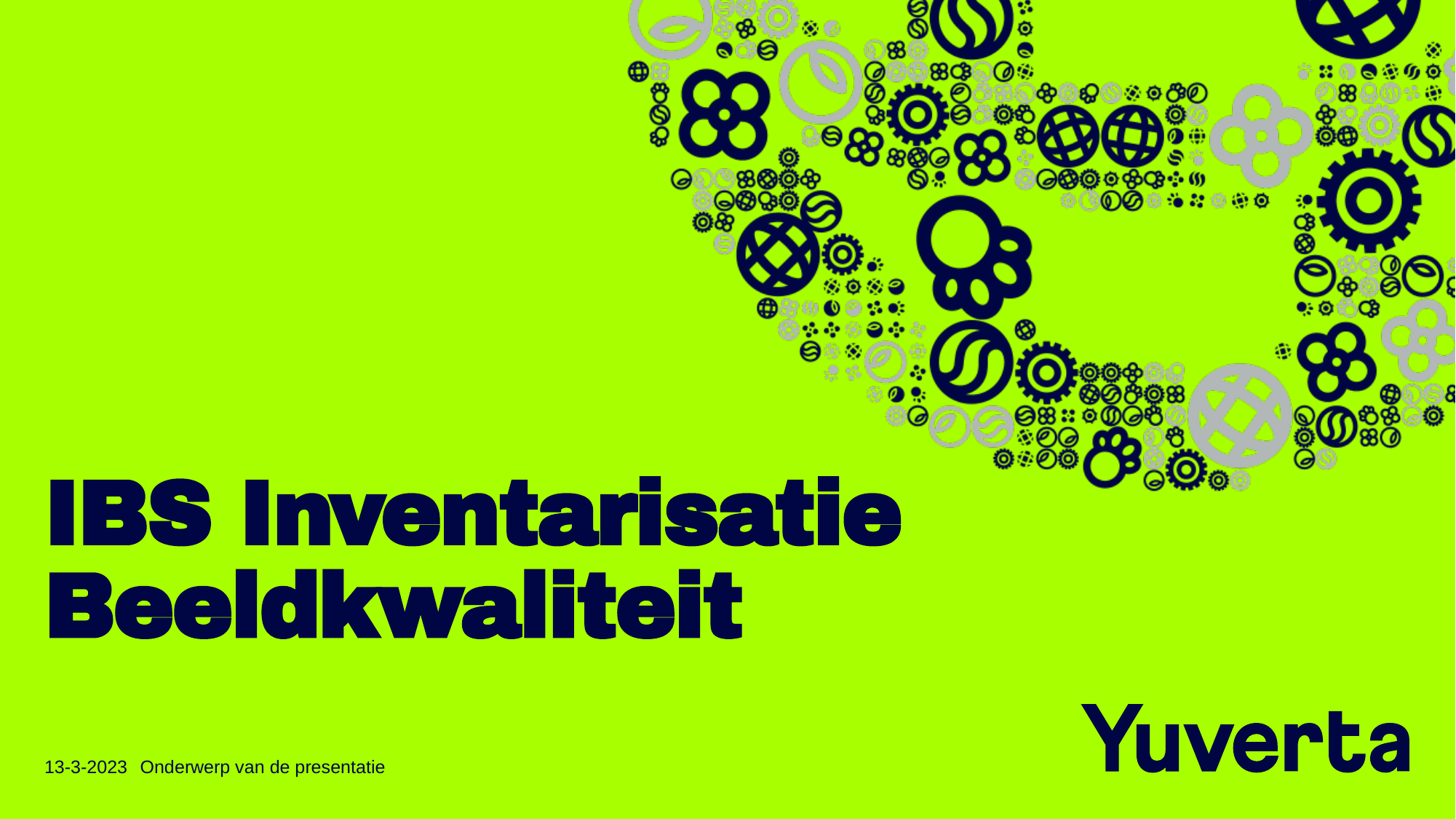

# IBS Inventarisatie Beeldkwaliteit
13-3-2023
Onderwerp van de presentatie
2